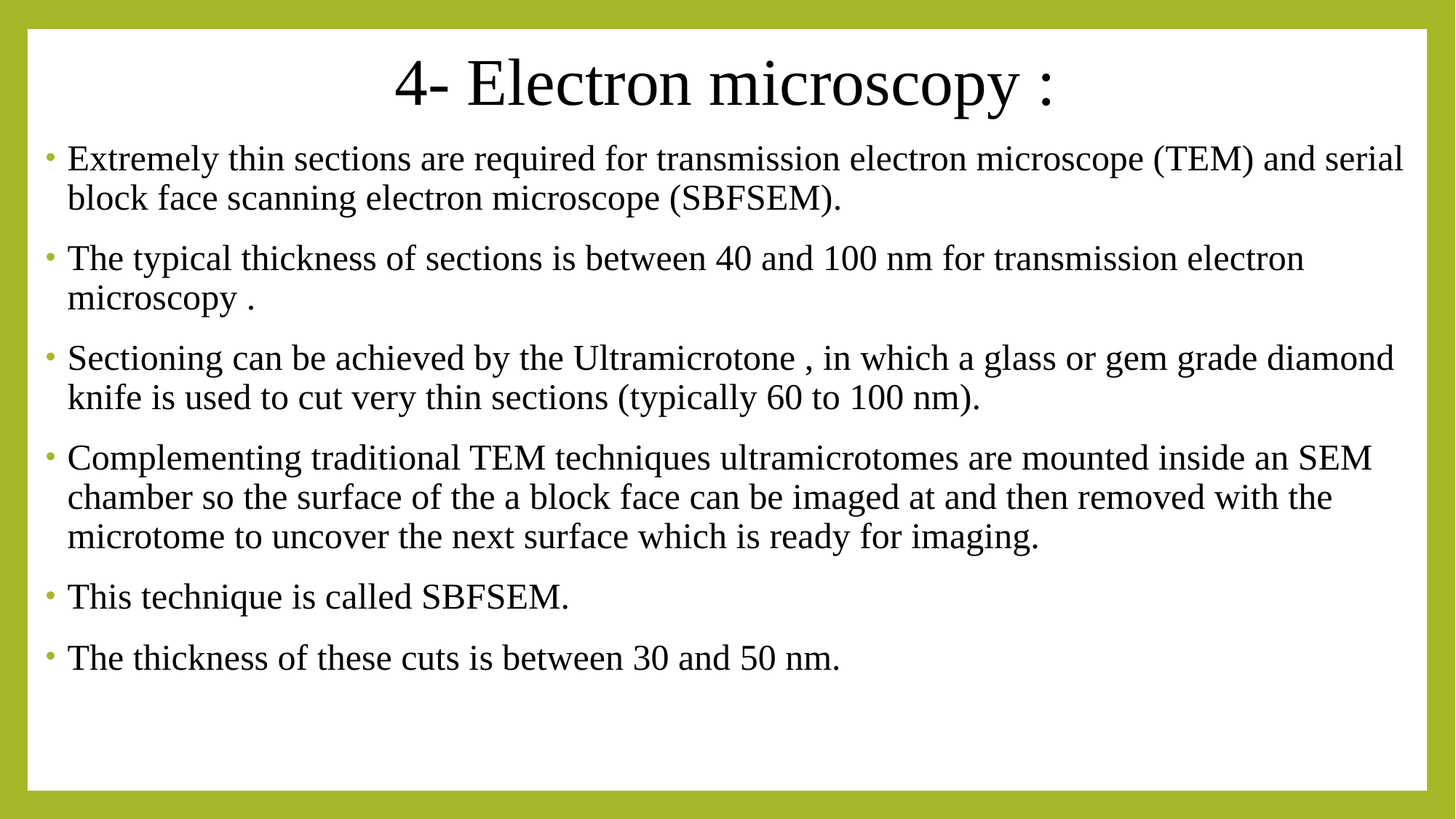

# 4- Electron microscopy :
Extremely thin sections are required for transmission electron microscope (TEM) and serial block face scanning electron microscope (SBFSEM).
The typical thickness of sections is between 40 and 100 nm for transmission electron microscopy .
Sectioning can be achieved by the Ultramicrotone , in which a glass or gem grade diamond knife is used to cut very thin sections (typically 60 to 100 nm).
Complementing traditional TEM techniques ultramicrotomes are mounted inside an SEM chamber so the surface of the a block face can be imaged at and then removed with the microtome to uncover the next surface which is ready for imaging.
This technique is called SBFSEM.
The thickness of these cuts is between 30 and 50 nm.